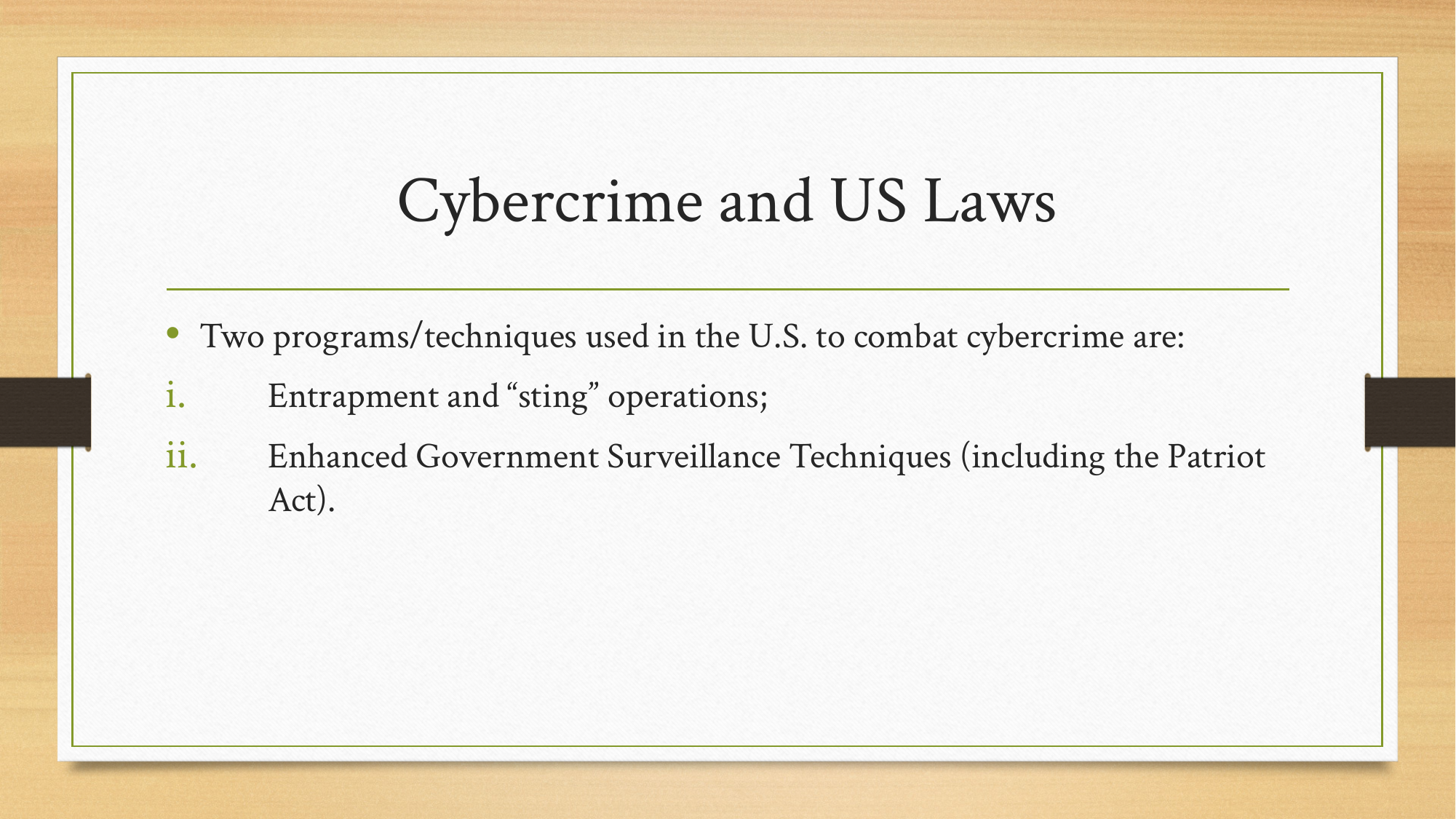

# Cybercrime and US Laws
Two programs/techniques used in the U.S. to combat cybercrime are:
Entrapment and “sting” operations;
Enhanced Government Surveillance Techniques (including the Patriot Act).